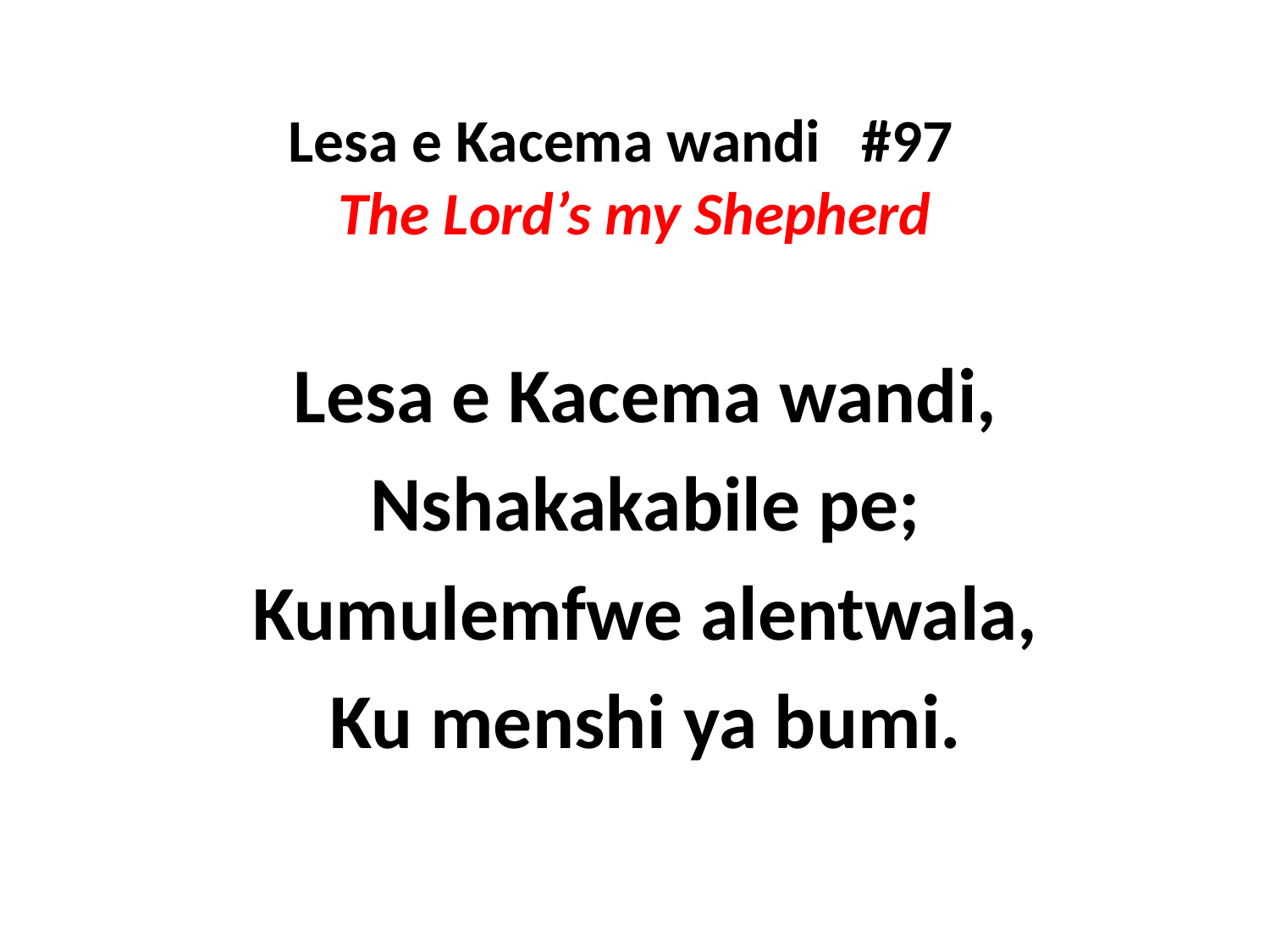

# Lesa e Kacema wandi   #97 The Lord’s my Shepherd
Lesa e Kacema wandi,
Nshakakabile pe;
Kumulemfwe alentwala,
Ku menshi ya bumi.